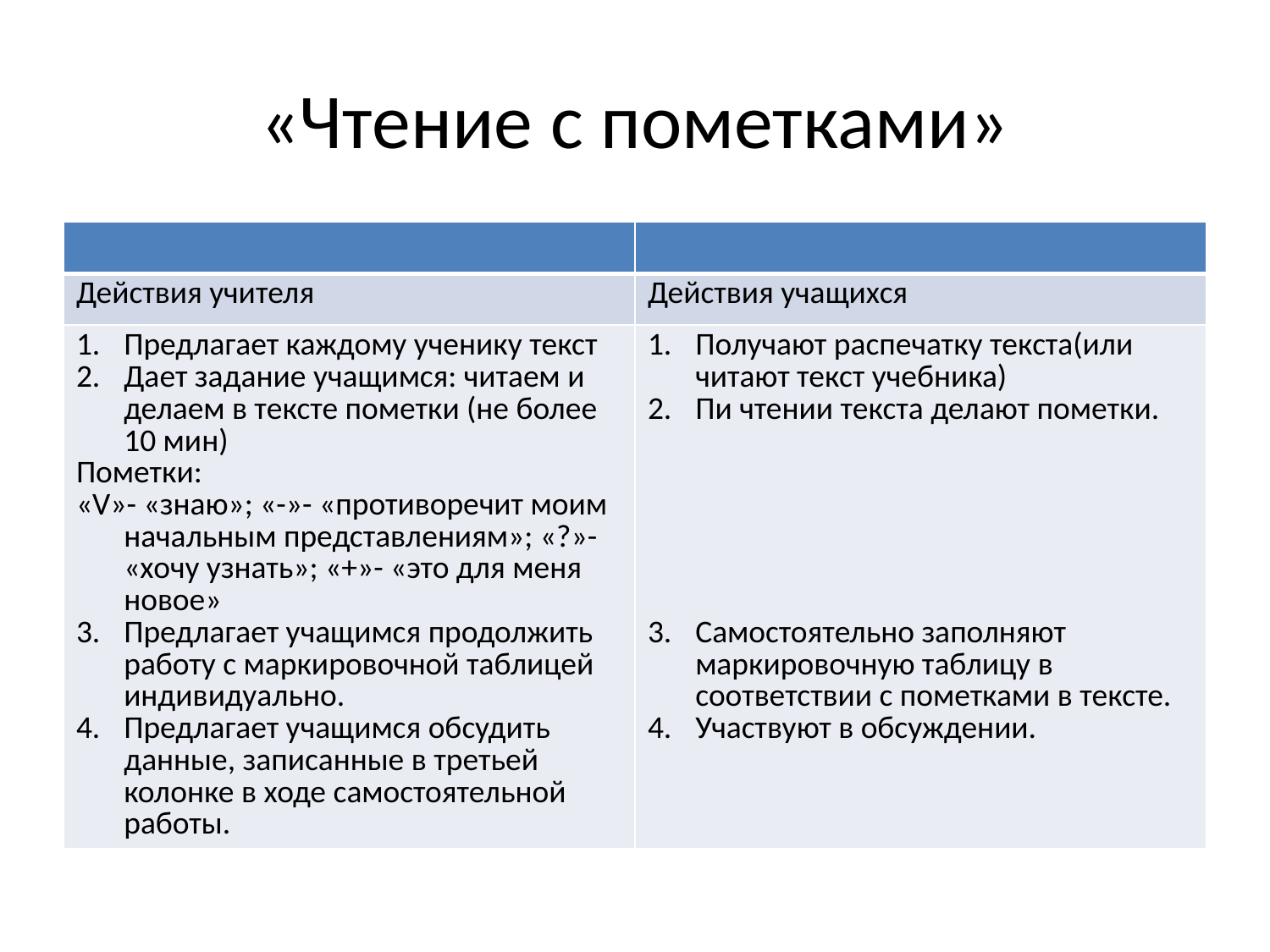

# «Чтение с пометками»
|  |  |
| --- | --- |
| Действия учителя | Действия учащихся |
| Предлагает каждому ученику текст Дает задание учащимся: читаем и делаем в тексте пометки (не более 10 мин) Пометки: «V»- «знаю»; «-»- «противоречит моим начальным представлениям»; «?»- «хочу узнать»; «+»- «это для меня новое» Предлагает учащимся продолжить работу с маркировочной таблицей индивидуально. Предлагает учащимся обсудить данные, записанные в третьей колонке в ходе самостоятельной работы. | Получают распечатку текста(или читают текст учебника) Пи чтении текста делают пометки. Самостоятельно заполняют маркировочную таблицу в соответствии с пометками в тексте. Участвуют в обсуждении. |